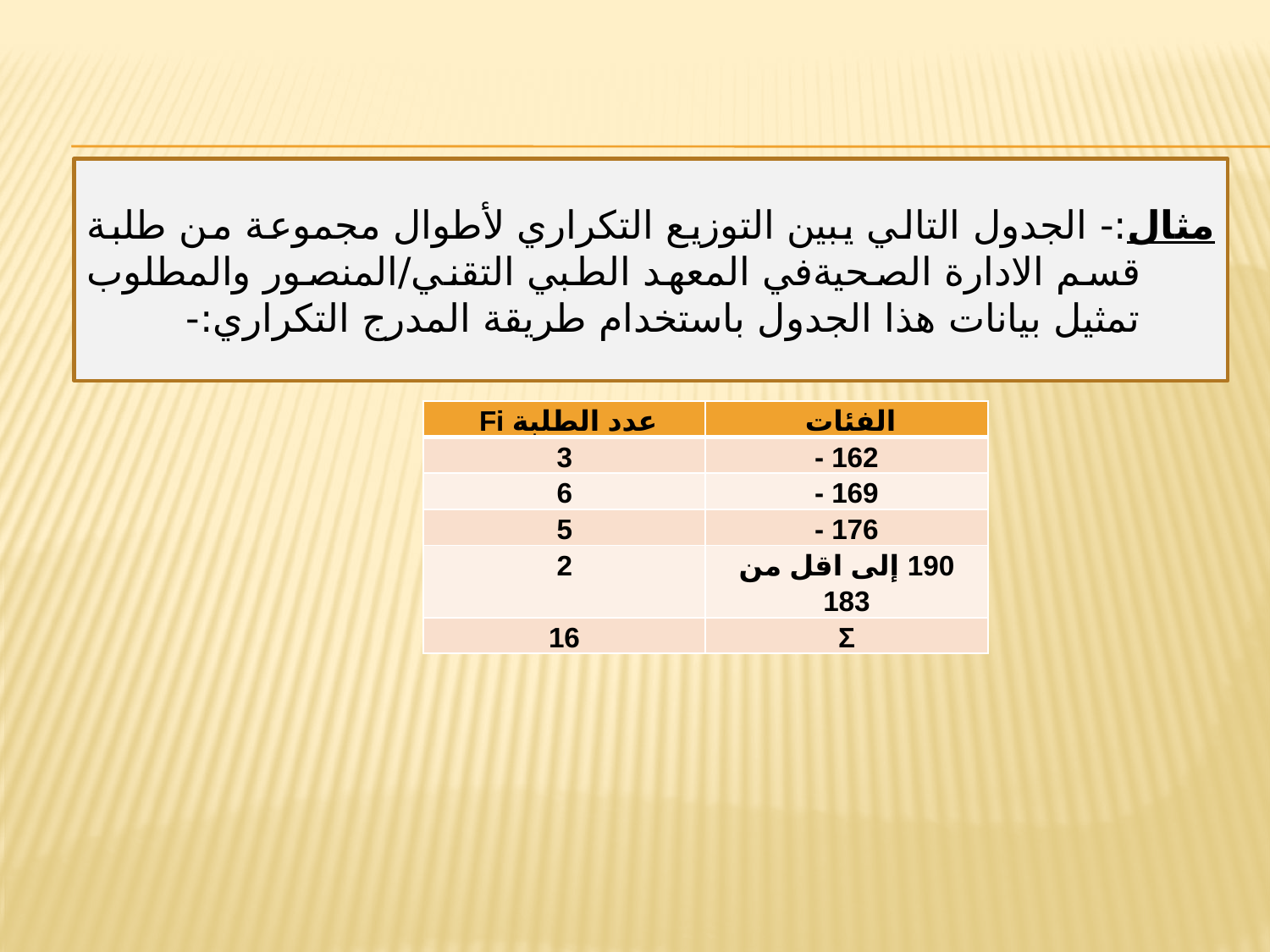

مثال:- الجدول التالي يبين التوزيع التكراري لأطوال مجموعة من طلبة قسم الادارة الصحيةفي المعهد الطبي التقني/المنصور والمطلوب تمثيل بيانات هذا الجدول باستخدام طريقة المدرج التكراري:-
| عدد الطلبة Fi | الفئات |
| --- | --- |
| 3 | 162 - |
| 6 | 169 - |
| 5 | 176 - |
| 2 | 190 إلى اقل من 183 |
| 16 | Σ |